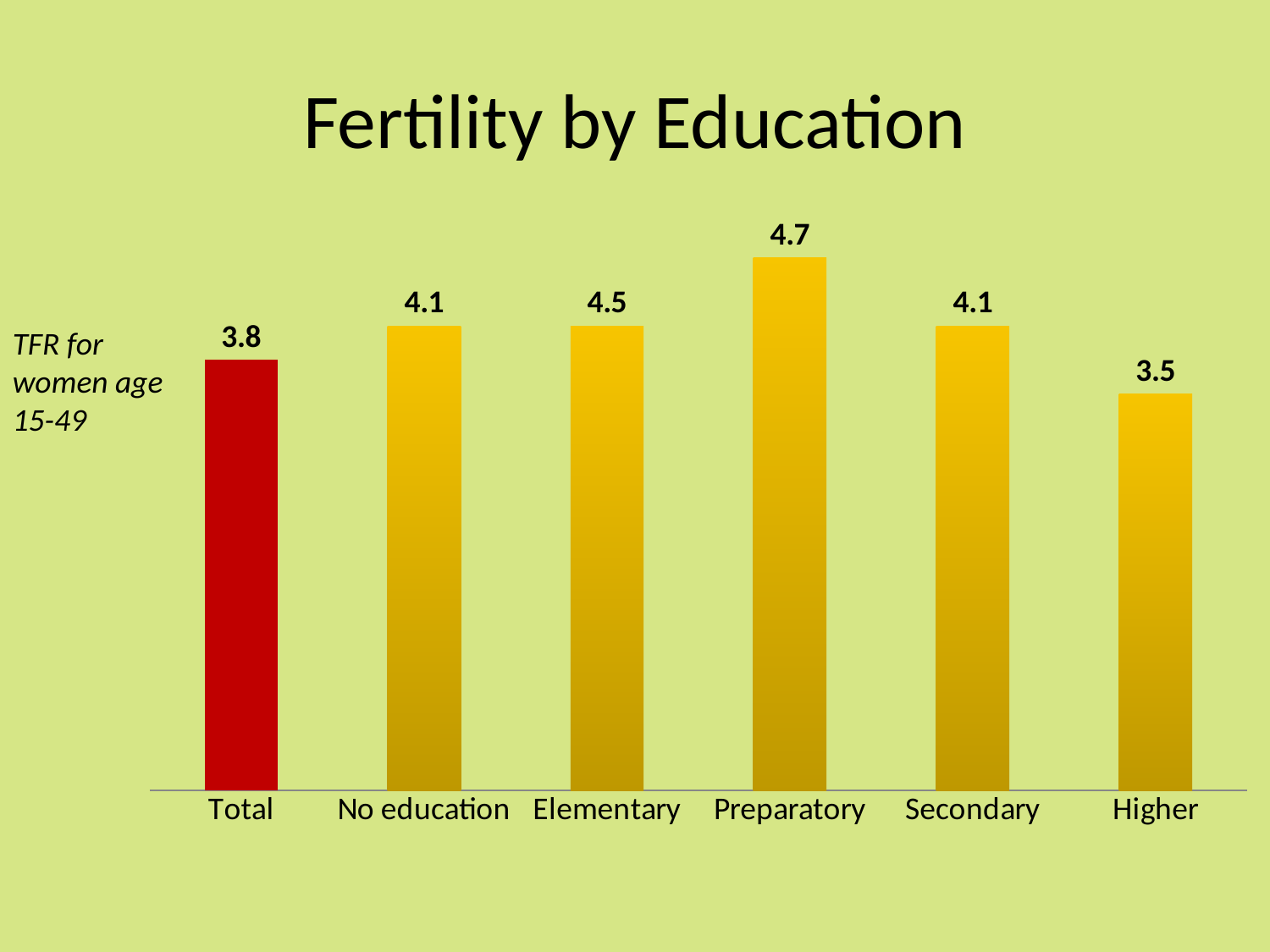

# Fertility by Education

### Chart

| Category | 2.6 |
|---|---|
| Total | 3.8 |
| No education | 4.1 |
| Elementary | 4.1 |
| Preparatory | 4.7 |
| Secondary | 4.1 |
| Higher | 3.5 |
TFR for women age 15-49